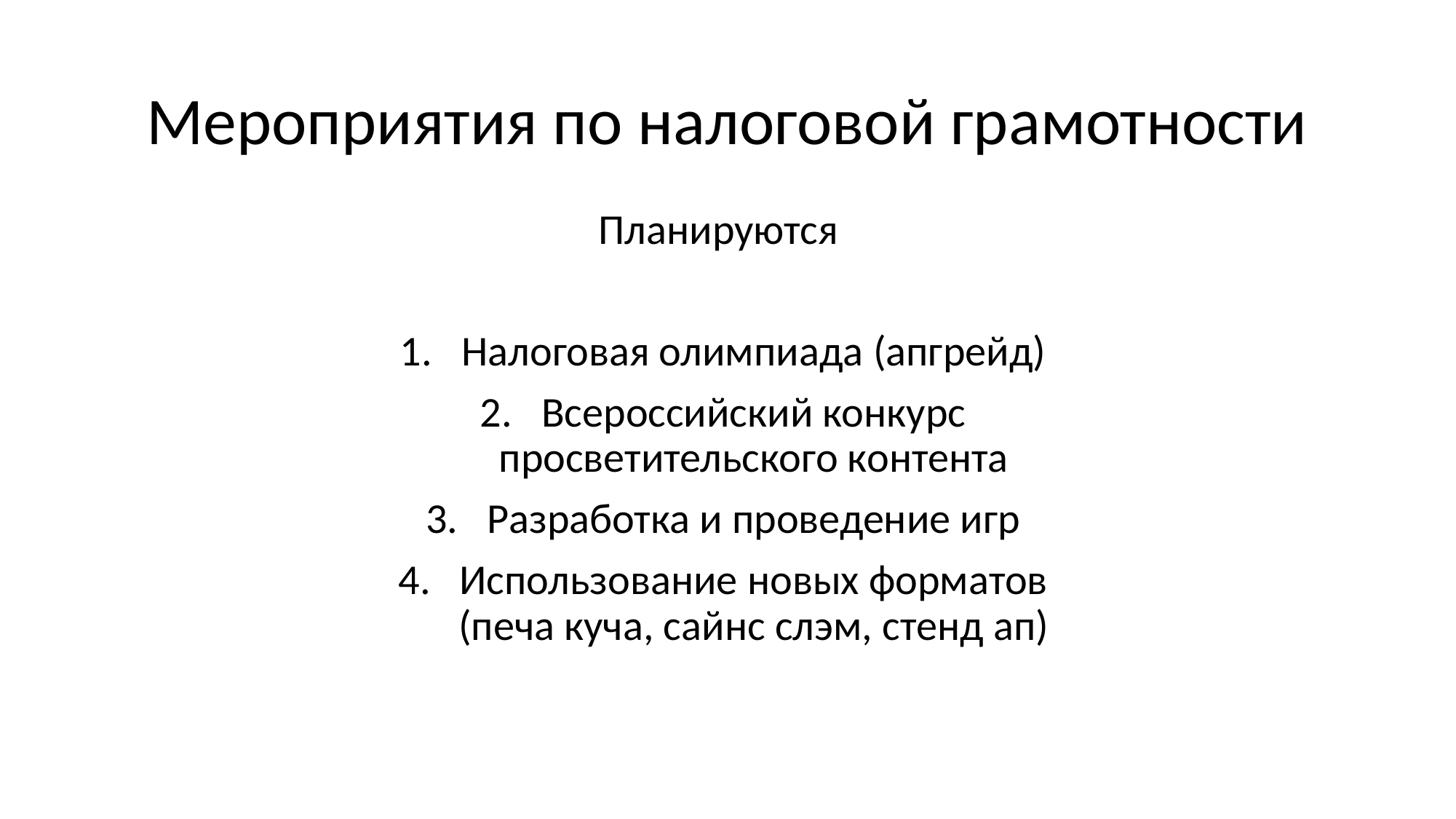

# Мероприятия по налоговой грамотности
Планируются

Налоговая олимпиада (апгрейд)
Всероссийский конкурс просветительского контента
Разработка и проведение игр
Использование новых форматов (печа куча, сайнс слэм, стенд ап)